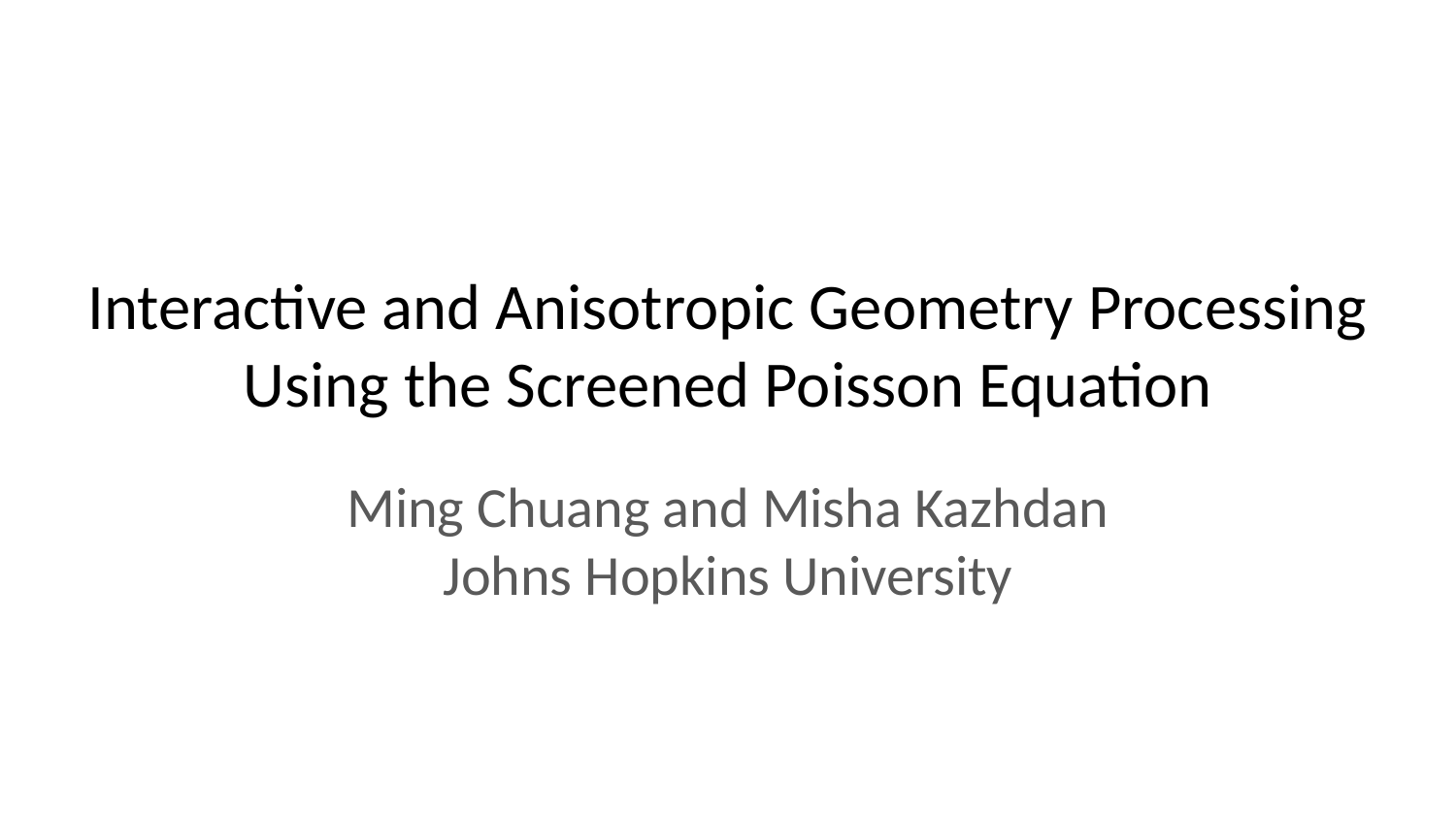

# Interactive and Anisotropic Geometry Processing Using the Screened Poisson Equation
Ming Chuang and Misha Kazhdan
Johns Hopkins University